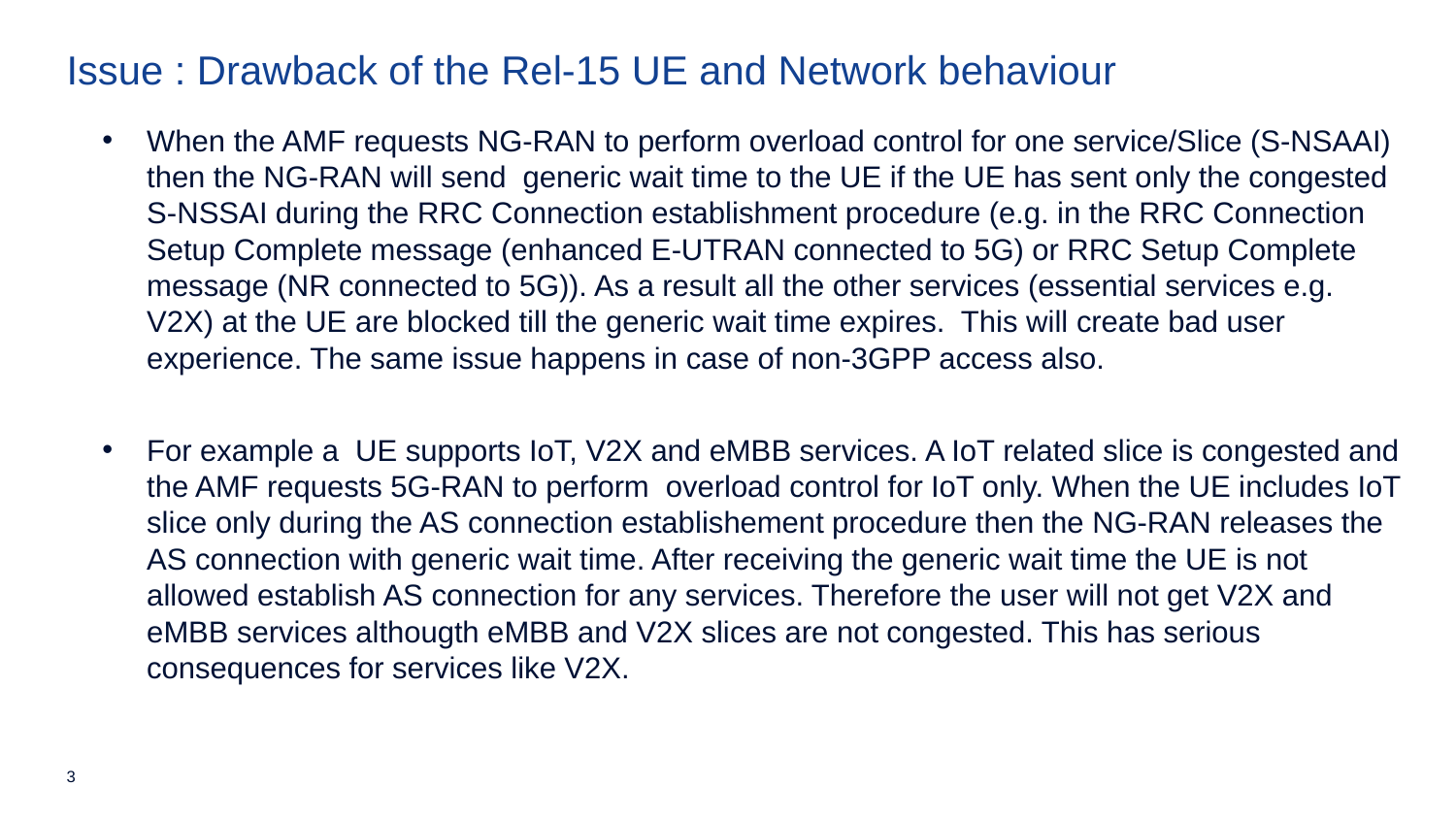

Issue : Drawback of the Rel-15 UE and Network behaviour
When the AMF requests NG-RAN to perform overload control for one service/Slice (S-NSAAI) then the NG-RAN will send  generic wait time to the UE if the UE has sent only the congested S-NSSAI during the RRC Connection establishment procedure (e.g. in the RRC Connection Setup Complete message (enhanced E-UTRAN connected to 5G) or RRC Setup Complete message (NR connected to 5G)). As a result all the other services (essential services e.g. V2X) at the UE are blocked till the generic wait time expires.  This will create bad user experience. The same issue happens in case of non-3GPP access also.

For example a  UE supports IoT, V2X and eMBB services. A IoT related slice is congested and the AMF requests 5G-RAN to perform  overload control for IoT only. When the UE includes IoT slice only during the AS connection establishement procedure then the NG-RAN releases the AS connection with generic wait time. After receiving the generic wait time the UE is not allowed establish AS connection for any services. Therefore the user will not get V2X and eMBB services althougth eMBB and V2X slices are not congested. This has serious consequences for services like V2X.